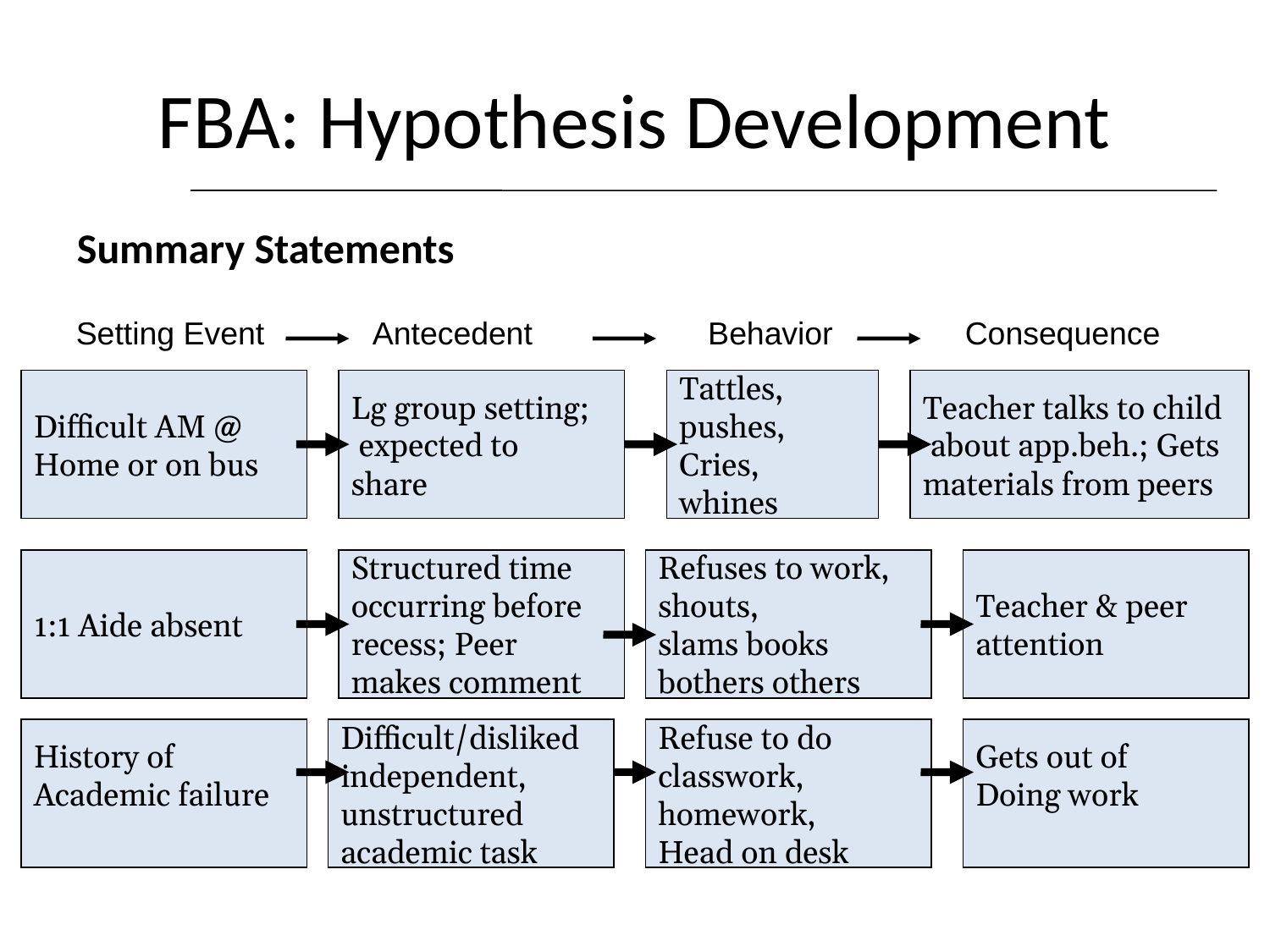

FBA: Hypothesis Development

Summary Statements
Setting Event	     Antecedent 	              Behavior		Consequence

Difficult AM @
Home or on bus
Lg group setting;
 expected to
share
Tattles,
pushes,
Cries,
whines
Teacher talks to child
 about app.beh.; Gets
materials from peers

1:1 Aide absent
Structured time
occurring before
recess; Peer
makes comment
Refuses to work,
shouts,
slams books
bothers others
Teacher & peer
attention

History of
Academic failure

Difficult/disliked
independent,
unstructured
academic task

Refuse to do
classwork,
homework,
Head on desk
Gets out of
Doing work